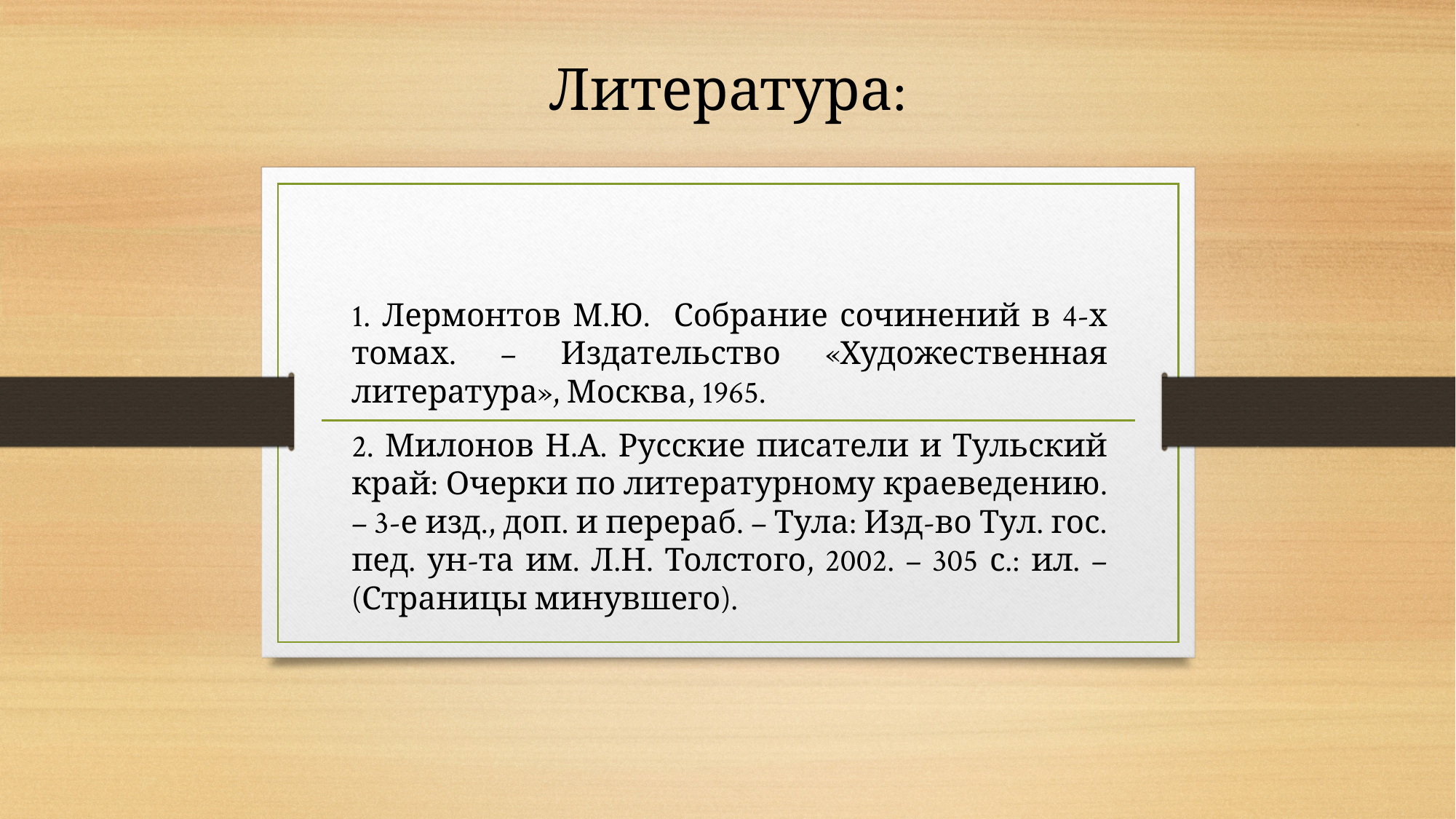

# Литература:
1. Лермонтов М.Ю.  Собрание сочинений в 4-х томах. – Издательство «Художественная литература», Москва, 1965.
2. Милонов Н.А. Русские писатели и Тульский край: Очерки по литературному краеведению. – 3-е изд., доп. и перераб. – Тула: Изд-во Тул. гос. пед. ун-та им. Л.Н. Толстого, 2002. – 305 с.: ил. – (Страницы минувшего).